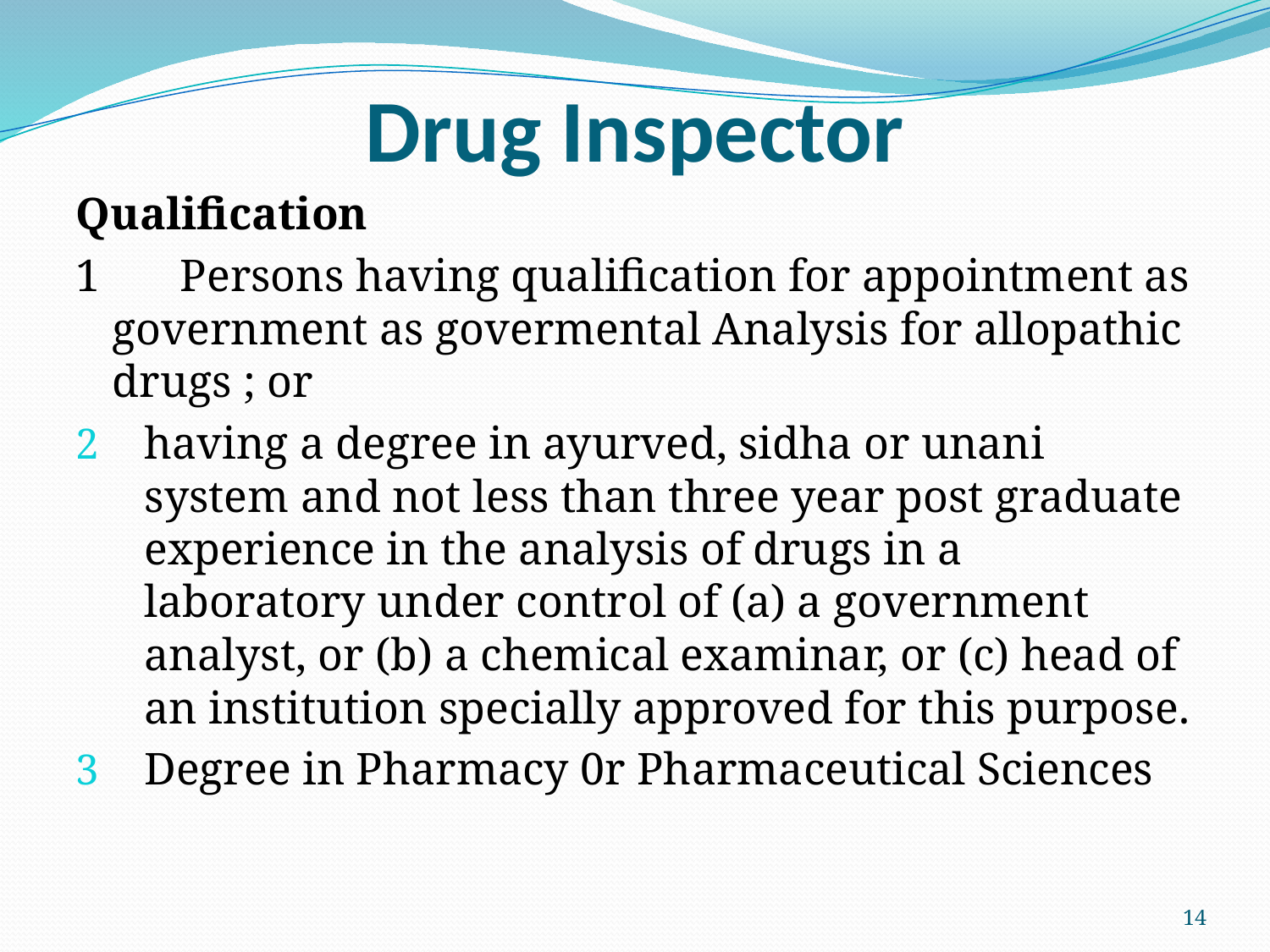

# Drug Inspector
Qualification
1       Persons having qualification for appointment as government as govermental Analysis for allopathic drugs ; or
having a degree in ayurved, sidha or unani system and not less than three year post graduate experience in the analysis of drugs in a laboratory under control of (a) a government analyst, or (b) a chemical examinar, or (c) head of an institution specially approved for this purpose.
Degree in Pharmacy 0r Pharmaceutical Sciences

14